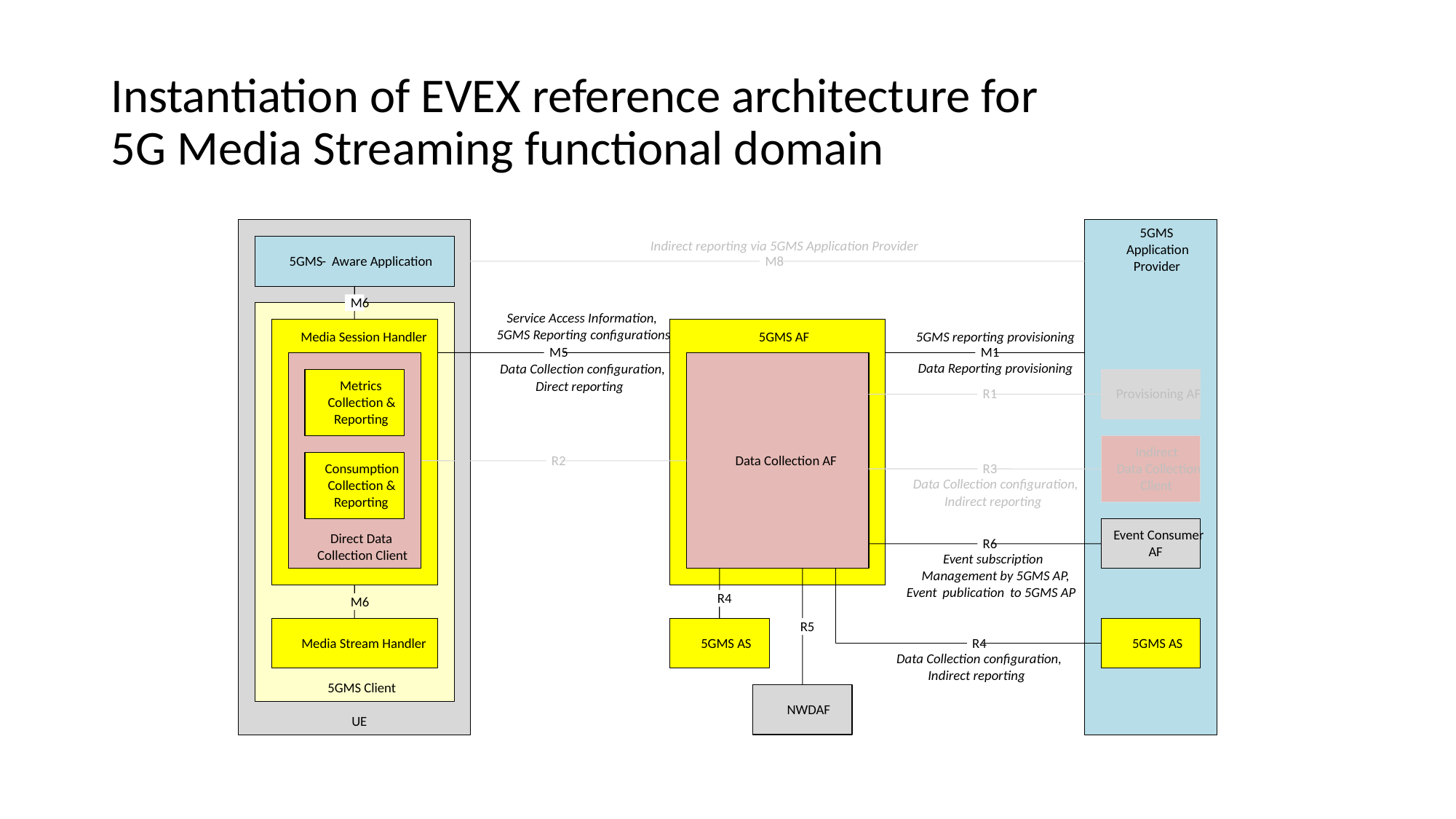

# Instantiation of EVEX reference architecture for 5G Media Streaming functional domain

5GMS

Indirect reporting via 5GMS Application Provider
Application
5GMS
-
Aware Application
M8

Provider

M6

Service Access Information,

5GMS Reporting configurations
5GMS reporting provisioning
Media Session Handler
5GMS AF
M5
M1

Data Reporting provisioning
Data Collection configuration,

Metrics
Direct reporting
R1
Provisioning AF

Collection &

Reporting

Indirect
R2
Data Collection AF

Consumption
R3
Data Collection

Data Collection configuration,
Collection &
Client
Indirect reporting
Reporting

Event Consumer
Direct Data
R6

AF

Collection Client
Event subscription
Management by 5GMS AP,

Event
publication

to 5GMS AP

R4

M6

R5

Media Stream Handler
5GMS AS
R4
5GMS AS

Data Collection configuration,
Indirect reporting
5GMS Client

NWDAF
UE